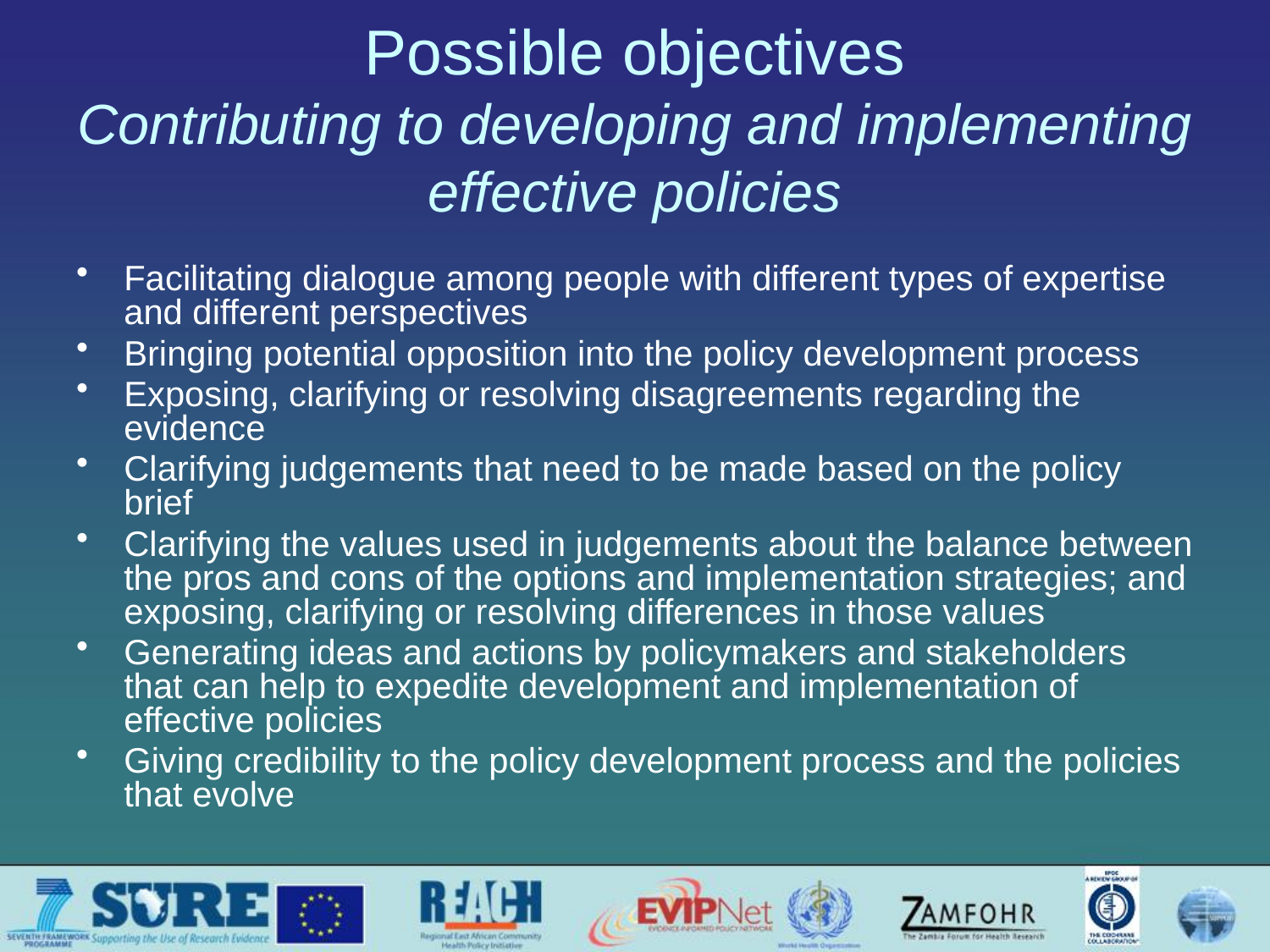

# Possible objectives Contributing to developing and implementing effective policies
Facilitating dialogue among people with different types of expertise and different perspectives
Bringing potential opposition into the policy development process
Exposing, clarifying or resolving disagreements regarding the evidence
Clarifying judgements that need to be made based on the policy brief
Clarifying the values used in judgements about the balance between the pros and cons of the options and implementation strategies; and exposing, clarifying or resolving differences in those values
Generating ideas and actions by policymakers and stakeholders that can help to expedite development and implementation of effective policies
Giving credibility to the policy development process and the policies that evolve